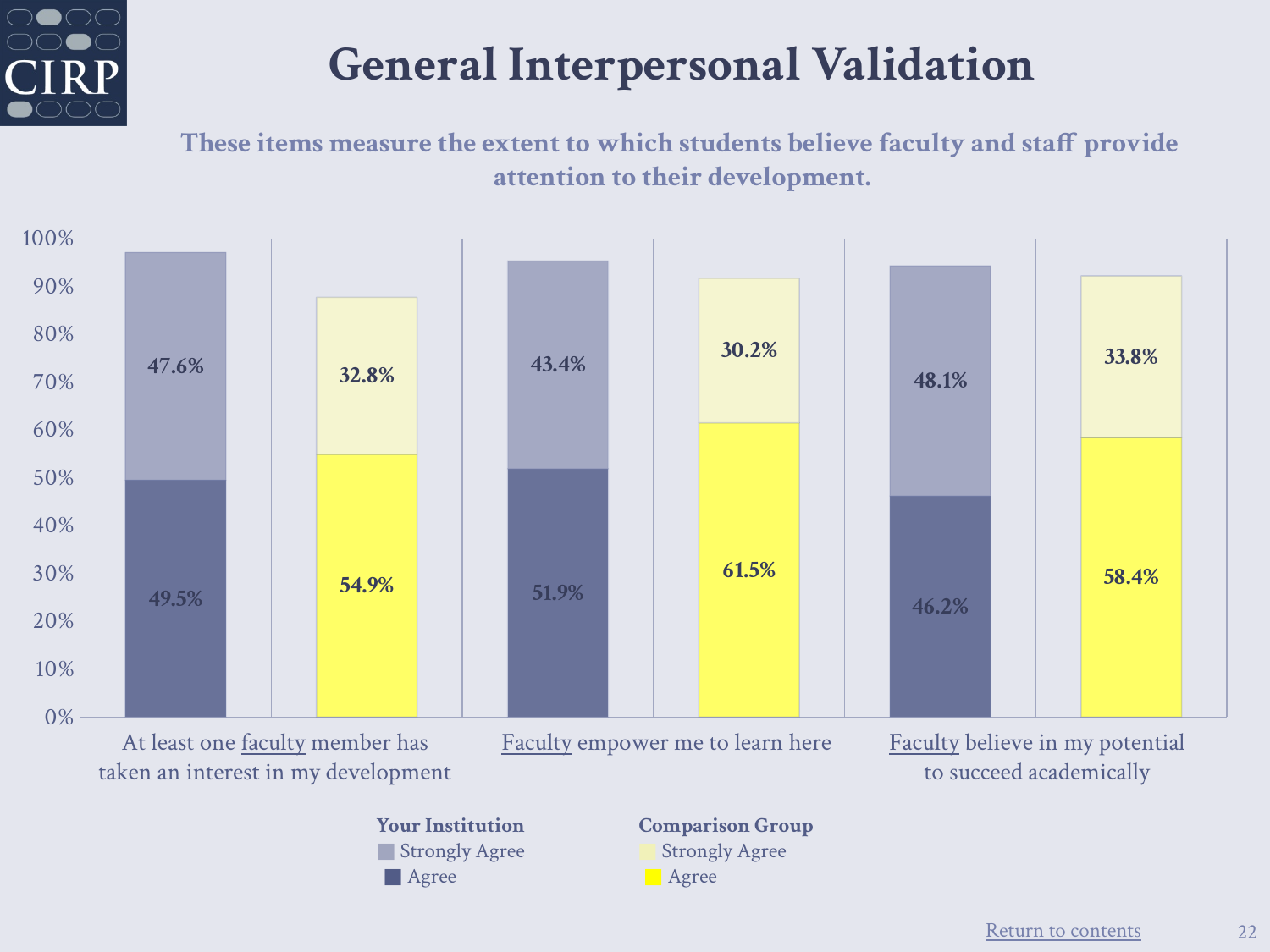

# General Interpersonal Validation These items measure the extent to which students believe faculty and staff provide attention to their development.

### Chart

| Category | Occasionally | Frequently |
|---|---|---|
| At least one faculty member has taken an interest in my development | 0.495 | 0.476 |
| At least one faculty member has taken an interest in my development | 0.549 | 0.328 |
| Faculty empower me to learn here | 0.519 | 0.434 |
| Faculty empower me to learn here | 0.615 | 0.302 |
| Faculty believe in my potential to succeed academically | 0.462 | 0.481 |
| Faculty believe in my potential to succeed academically | 0.584 | 0.338 |
At least one faculty member has taken an interest in my development
Faculty empower me to learn here
Faculty believe in my potential to succeed academically
Your Institution
■ Strongly Agree
■ Agree

Comparison Group
■ Strongly Agree
■ Agree

22